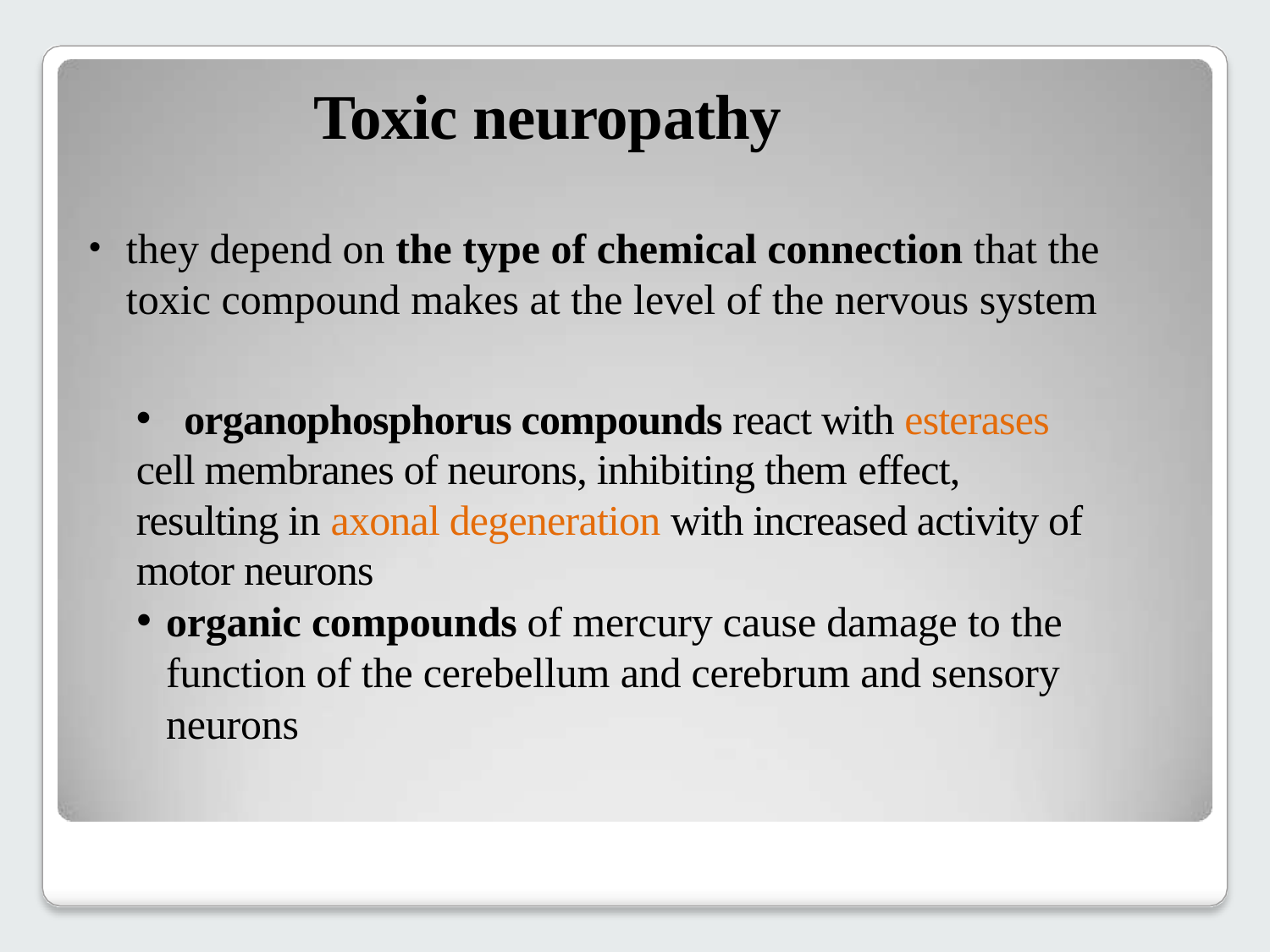

# Toxic neuropathy
they depend on the type of chemical connection that the toxic compound makes at the level of the nervous system

organophosphorus compounds react with esterases
cell membranes of neurons, inhibiting them effect, resulting in axonal degeneration with increased activity of motor neurons
organic compounds of mercury cause damage to the function of the cerebellum and cerebrum and sensory neurons